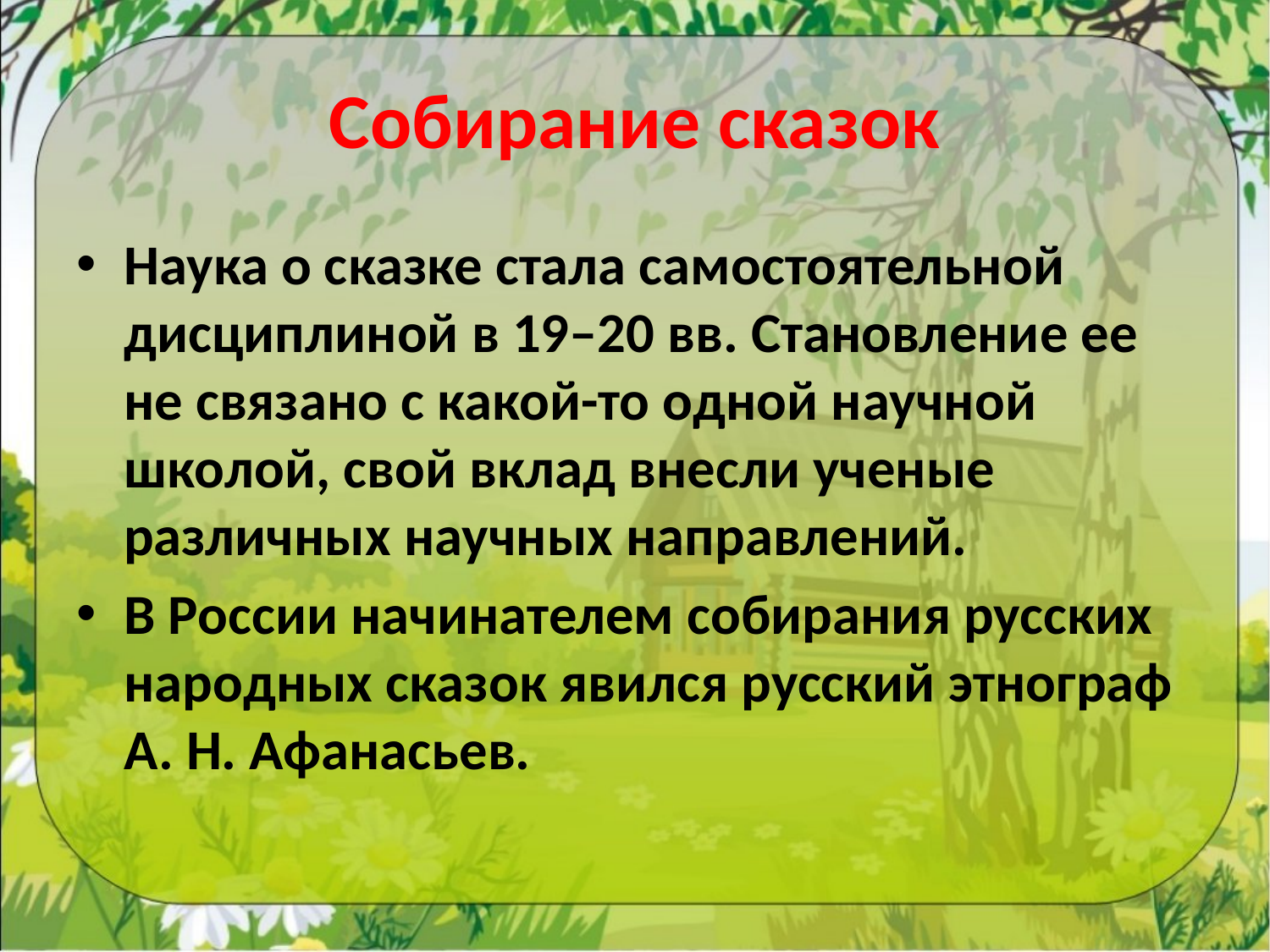

# Собирание сказок
Наука о сказке стала самостоятельной дисциплиной в 19–20 вв. Становление ее не связано с какой-то одной научной школой, свой вклад внесли ученые различных научных направлений.
В России начинателем собирания русских народных сказок явился русский этнограф А. Н. Афанасьев.